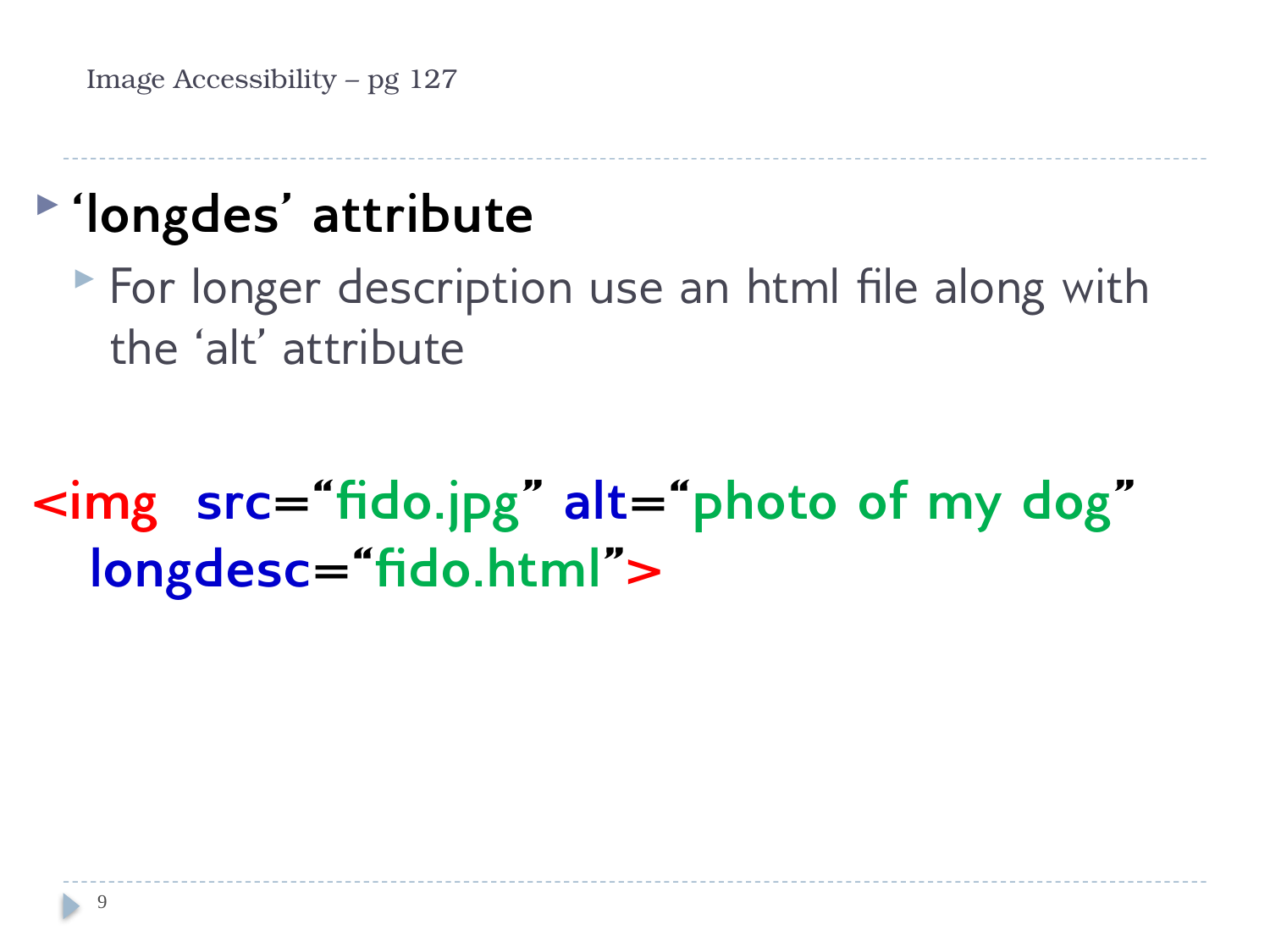

# Image Accessibility – pg 127
‘longdes’ attribute
For longer description use an html file along with the ‘alt’ attribute
<img  src=“fido.jpg” alt=“photo of my dog”
   longdesc=“fido.html”>
9